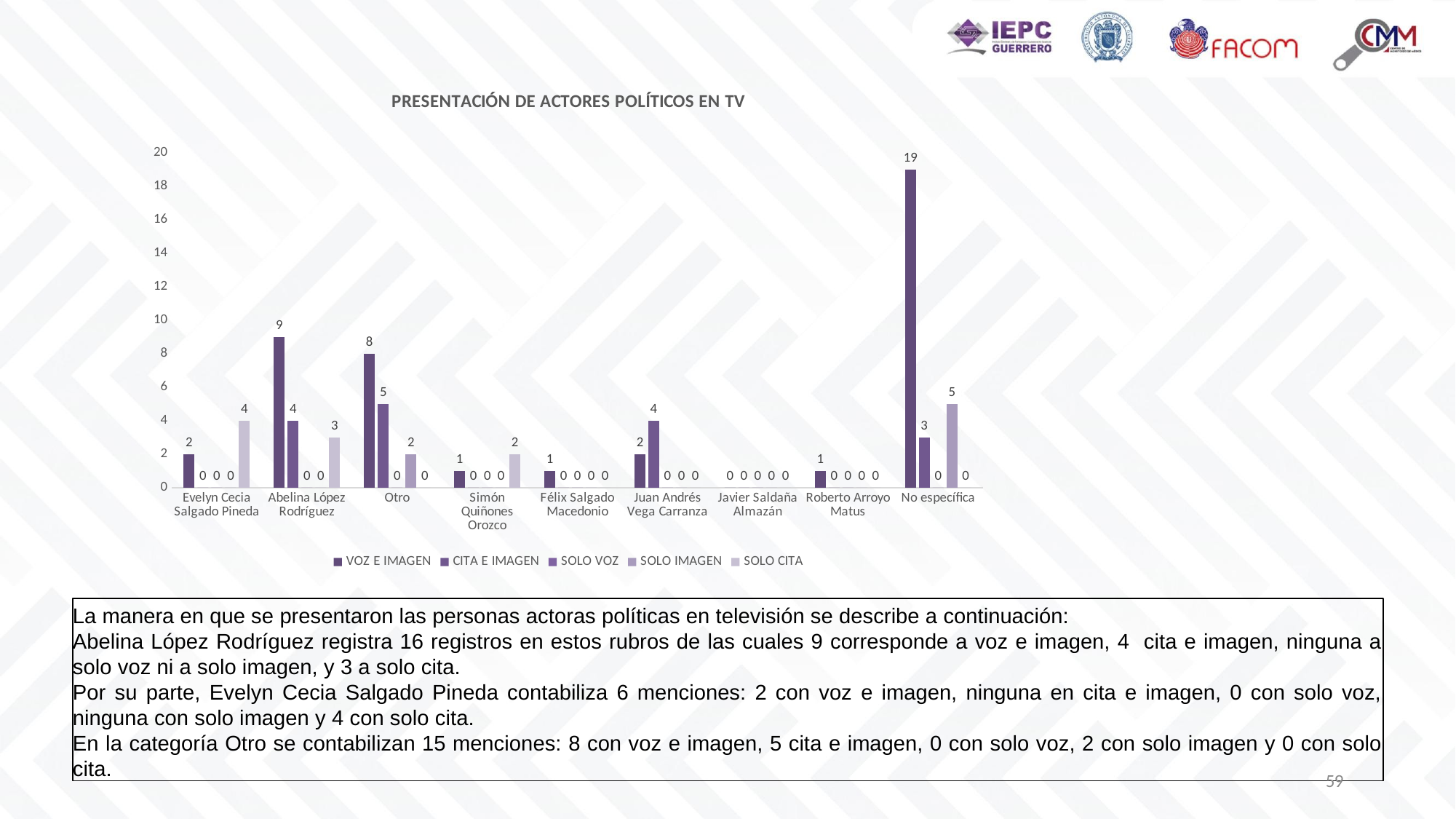

### Chart: PRESENTACIÓN DE ACTORES POLÍTICOS EN TV

| Category | VOZ E IMAGEN | CITA E IMAGEN | SOLO VOZ | SOLO IMAGEN | SOLO CITA |
|---|---|---|---|---|---|
| Evelyn Cecia Salgado Pineda | 2.0 | 0.0 | 0.0 | 0.0 | 4.0 |
| Abelina López Rodríguez | 9.0 | 4.0 | 0.0 | 0.0 | 3.0 |
| Otro | 8.0 | 5.0 | 0.0 | 2.0 | 0.0 |
| Simón Quiñones Orozco | 1.0 | 0.0 | 0.0 | 0.0 | 2.0 |
| Félix Salgado Macedonio | 1.0 | 0.0 | 0.0 | 0.0 | 0.0 |
| Juan Andrés Vega Carranza | 2.0 | 4.0 | 0.0 | 0.0 | 0.0 |
| Javier Saldaña Almazán | 0.0 | 0.0 | 0.0 | 0.0 | 0.0 |
| Roberto Arroyo Matus | 1.0 | 0.0 | 0.0 | 0.0 | 0.0 |
| No específica | 19.0 | 3.0 | 0.0 | 5.0 | 0.0 |
La manera en que se presentaron las personas actoras políticas en televisión se describe a continuación:
Abelina López Rodríguez registra 16 registros en estos rubros de las cuales 9 corresponde a voz e imagen, 4  cita e imagen, ninguna a solo voz ni a solo imagen, y 3 a solo cita.
Por su parte, Evelyn Cecia Salgado Pineda contabiliza 6 menciones: 2 con voz e imagen, ninguna en cita e imagen, 0 con solo voz, ninguna con solo imagen y 4 con solo cita.
En la categoría Otro se contabilizan 15 menciones: 8 con voz e imagen, 5 cita e imagen, 0 con solo voz, 2 con solo imagen y 0 con solo cita.
59